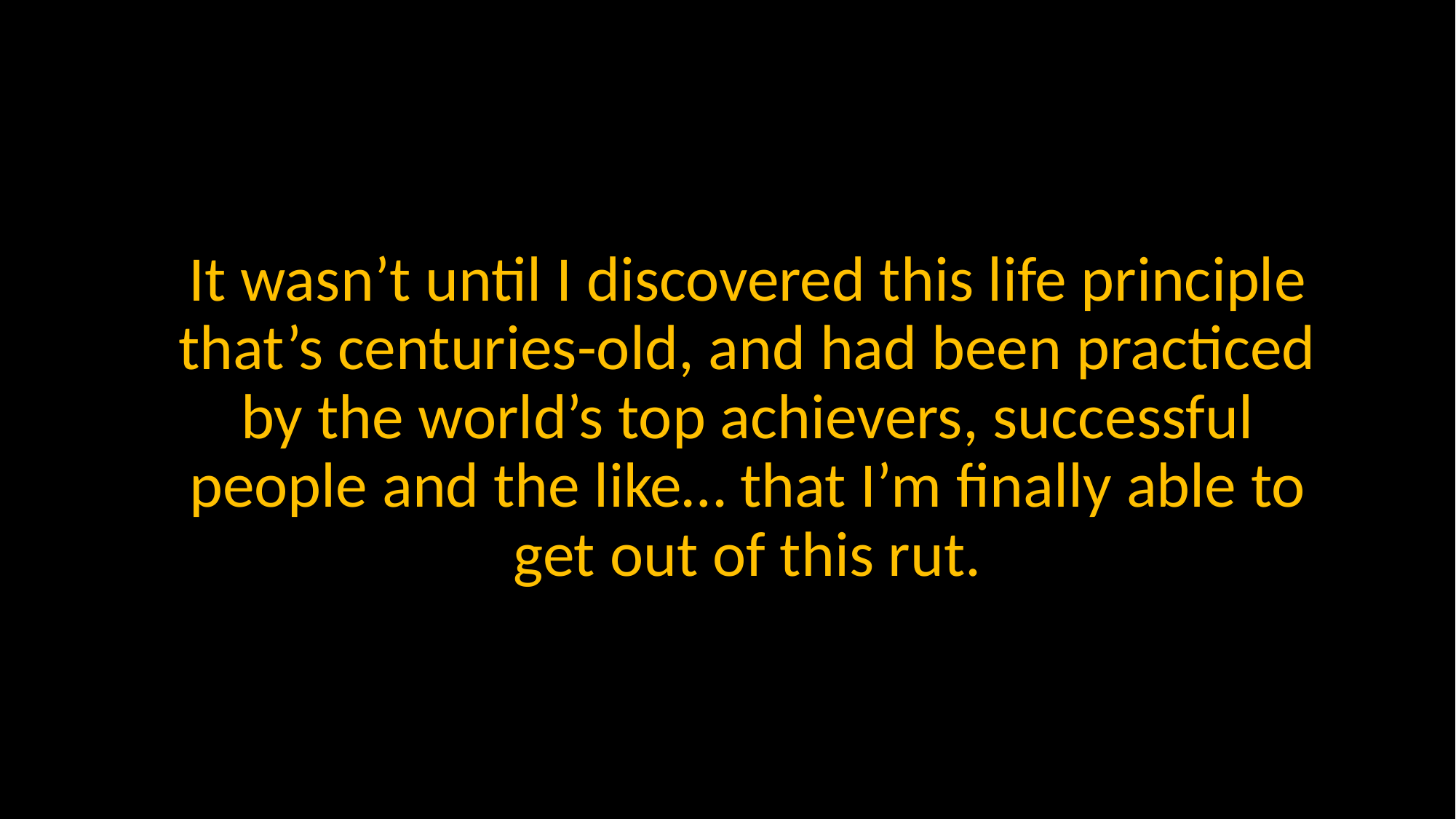

It wasn’t until I discovered this life principle that’s centuries-old, and had been practiced by the world’s top achievers, successful people and the like… that I’m finally able to get out of this rut.